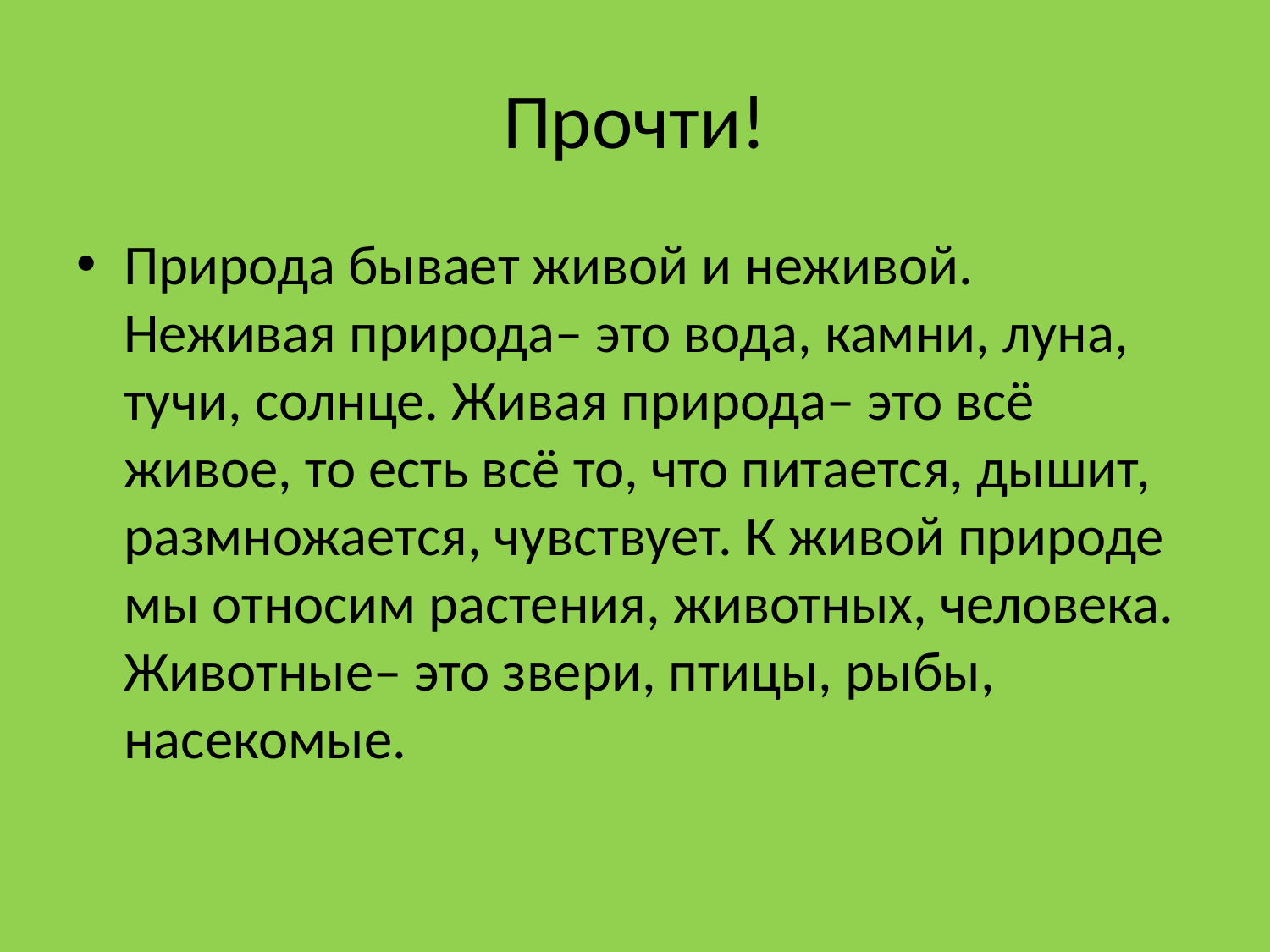

# Прочти!
Природа бывает живой и неживой. Неживая природа– это вода, камни, луна, тучи, солнце. Живая природа– это всё живое, то есть всё то, что питается, дышит, размножается, чувствует. К живой природе мы относим растения, животных, человека. Животные– это звери, птицы, рыбы, насекомые.